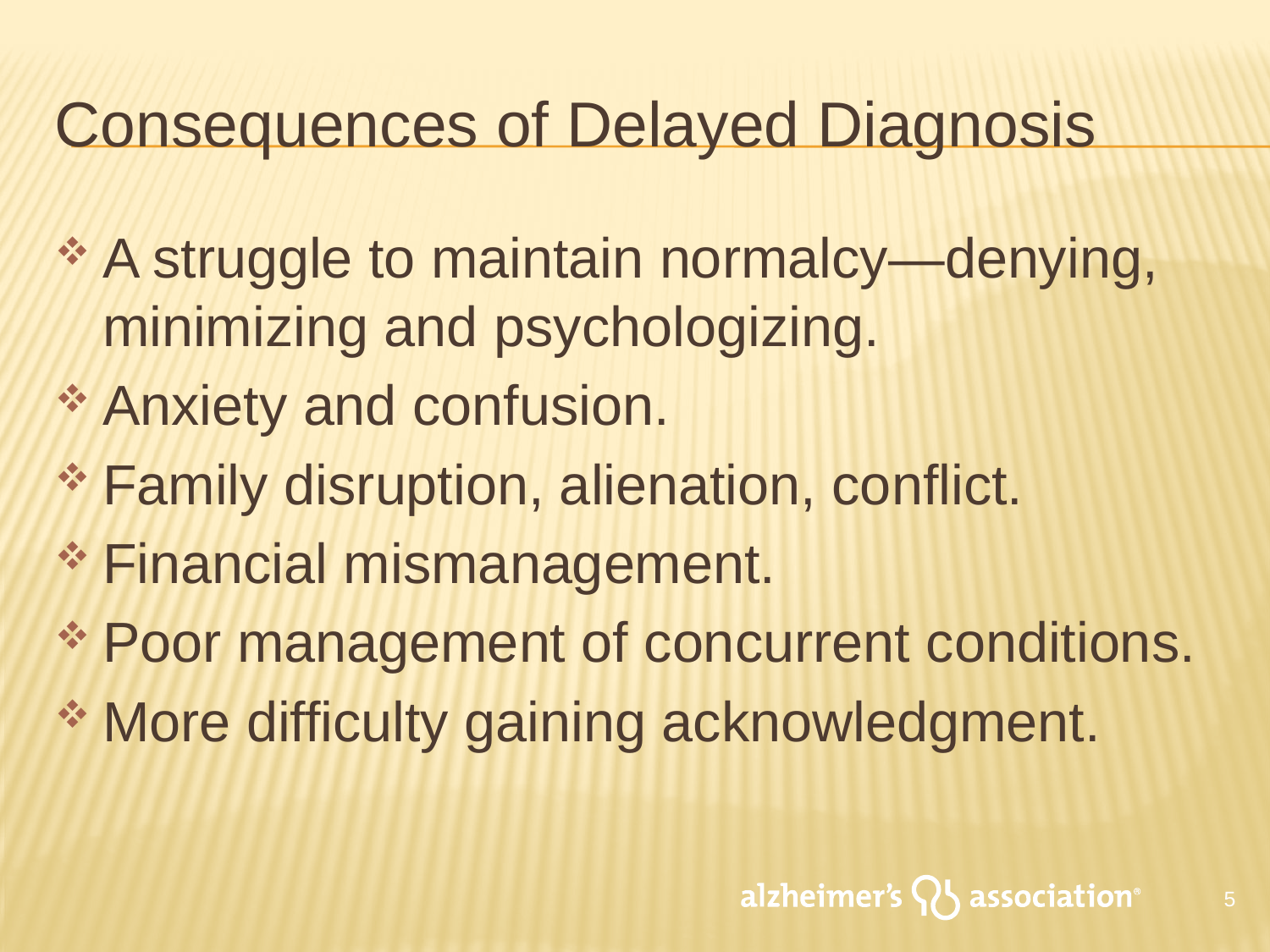

# Consequences of Delayed Diagnosis
A struggle to maintain normalcy—denying, minimizing and psychologizing.
Anxiety and confusion.
Family disruption, alienation, conflict.
Financial mismanagement.
Poor management of concurrent conditions.
More difficulty gaining acknowledgment.

5